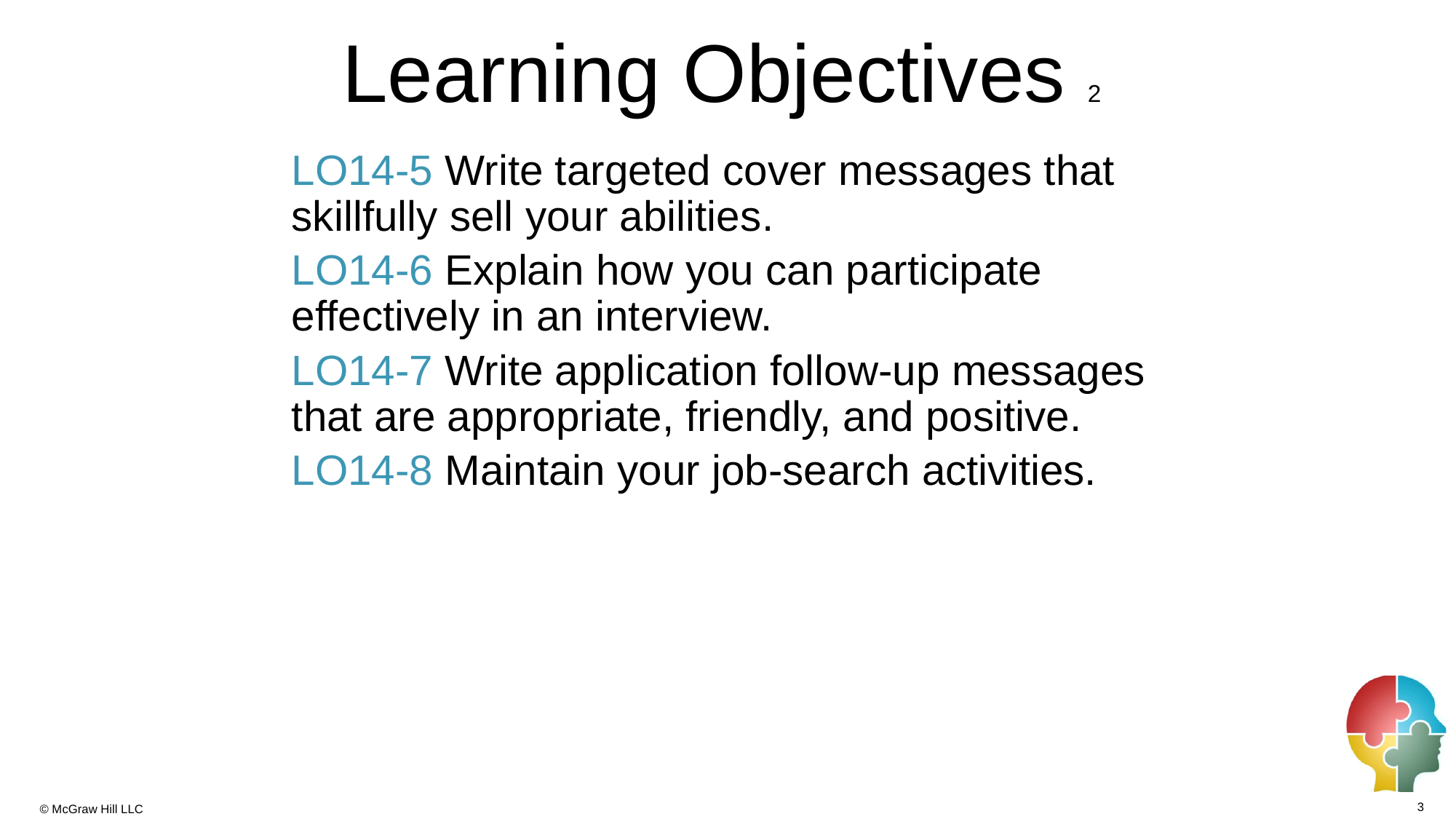

# Learning Objectives 2
LO14-5 Write targeted cover messages that skillfully sell your abilities.
LO14-6 Explain how you can participate effectively in an interview.
LO14-7 Write application follow-up messages that are appropriate, friendly, and positive.
LO14-8 Maintain your job-search activities.
3